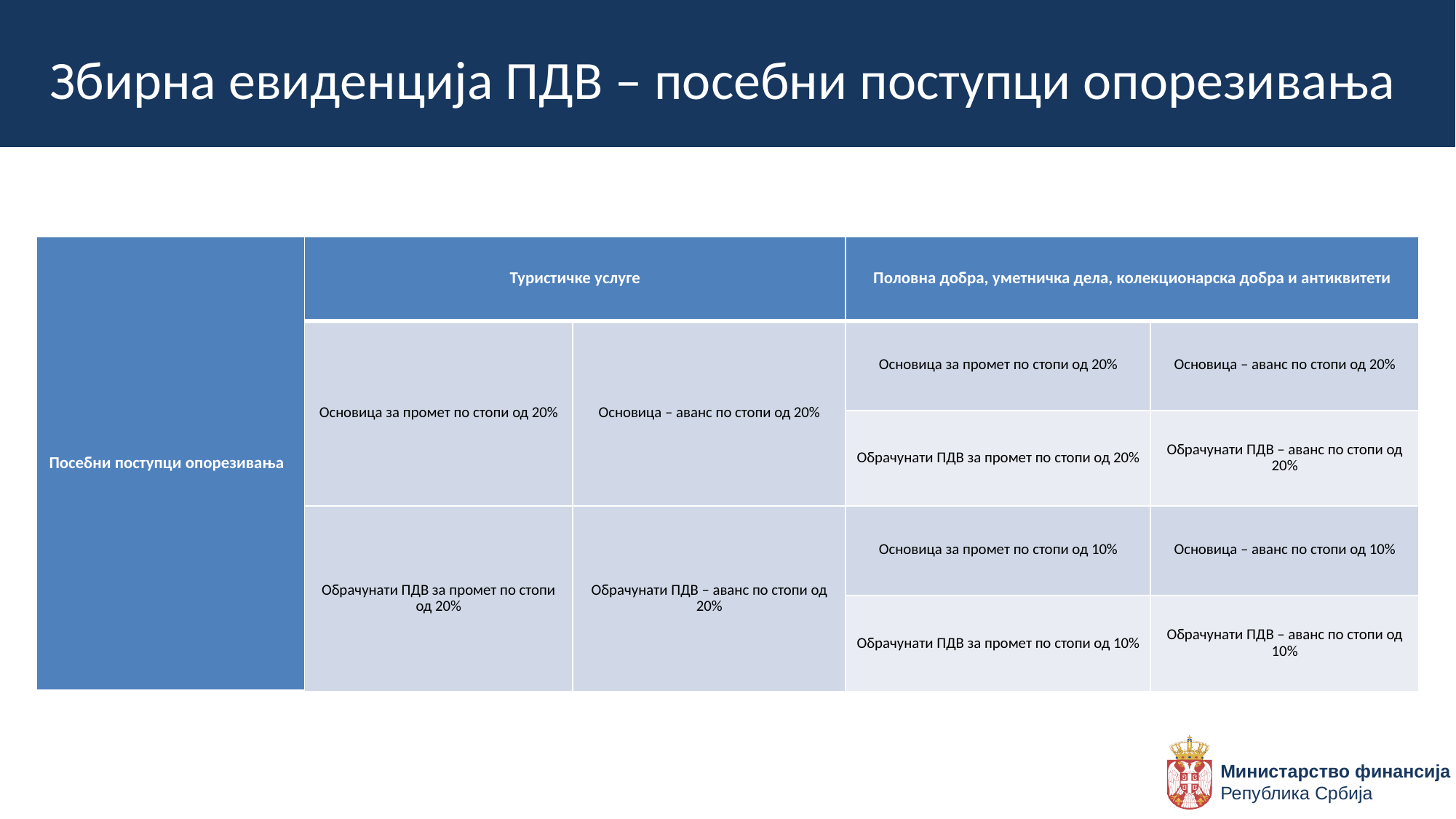

Збирна евиденција ПДВ – посебни поступци опорезивања
| Посебни поступци опорезивања | Туристичке услуге |  | Половна добра, уметничка дела, колекционарска добра и антиквитети |  |
| --- | --- | --- | --- | --- |
|  | Основица за промет по стопи од 20% | Основица – аванс по стопи од 20% | Основица за промет по стопи од 20% | Основица – аванс по стопи од 20% |
|  |  |  | Обрачунати ПДВ за промет по стопи од 20% | Обрачунати ПДВ – аванс по стопи од 20% |
|  | Обрачунати ПДВ за промет по стопи од 20% | Обрачунати ПДВ – аванс по стопи од 20% | Основица за промет по стопи од 10% | Основица – аванс по стопи од 10% |
|  |  |  | Обрачунати ПДВ за промет по стопи од 10% | Обрачунати ПДВ – аванс по стопи од 10% |

Министарство финансија
Република Србија